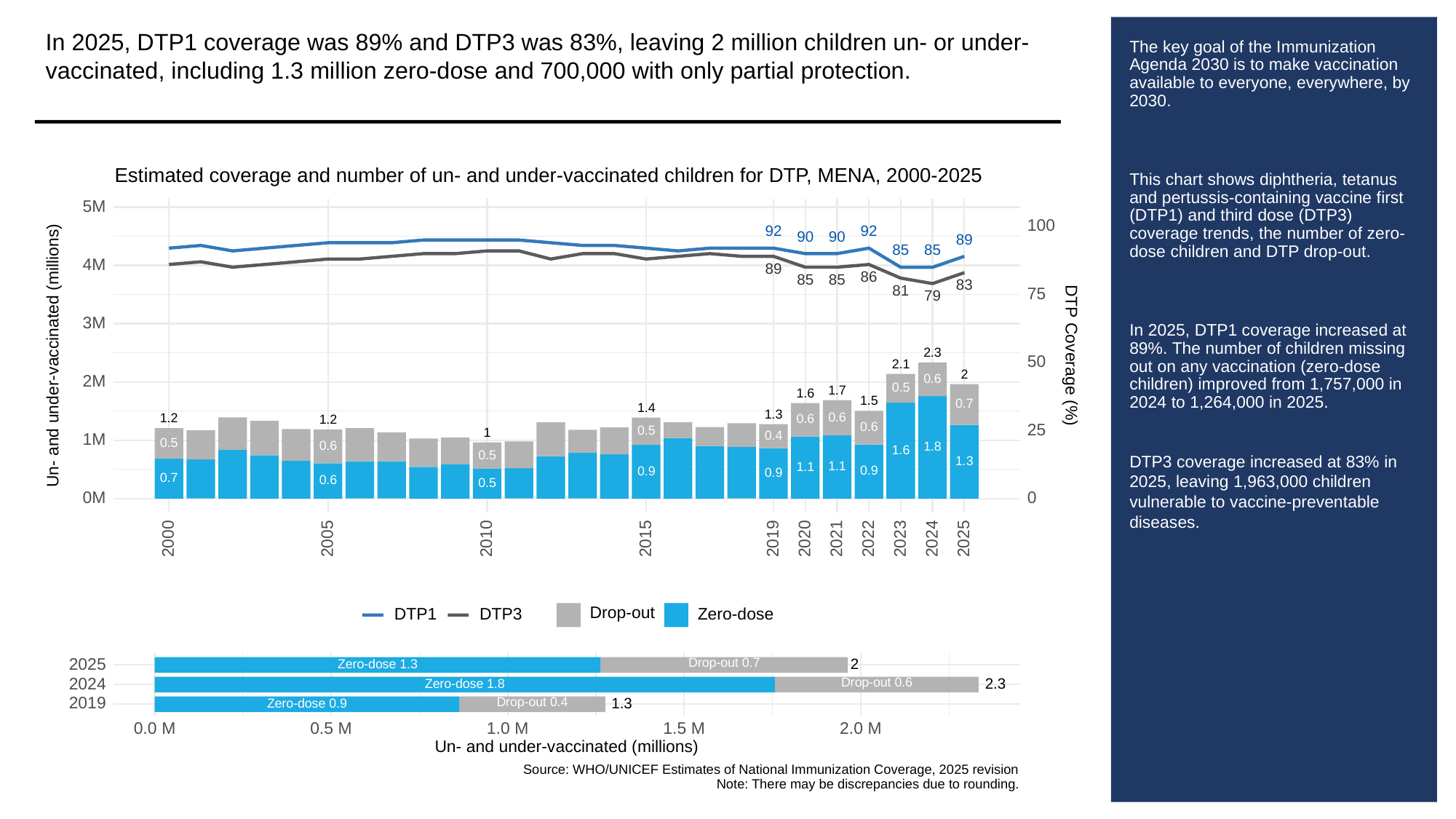

In 2025, DTP1 coverage was 89% and DTP3 was 83%, leaving 2 million children un- or under-vaccinated, including 1.3 million zero-dose and 700,000 with only partial protection.
# The key goal of the Immunization Agenda 2030 is to make vaccination available to everyone, everywhere, by 2030.

This chart shows diphtheria, tetanus and pertussis-containing vaccine first (DTP1) and third dose (DTP3) coverage trends, the number of zero-dose children and DTP drop-out.

In 2025, DTP1 coverage increased at 89%. The number of children missing out on any vaccination (zero-dose children) improved from 1,757,000 in 2024 to 1,264,000 in 2025.

DTP3 coverage increased at 83% in 2025, leaving 1,963,000 children vulnerable to vaccine-preventable diseases.

Estimated coverage and number of un- and under-vaccinated children for DTP, MENA, 2000-2025

5M

100
92
92
90
90
89

85
85

4M
89

86
85
85
83
81
75
79

3M

Un- and under-vaccinated (millions)
DTP Coverage (%)
2.3

50
2.1

2

0.6
2M

0.5

1.7
1.6

1.5
0.7

1.4
1.3

0.6
1.2
0.6
1.2

0.6

25

0.5

1

0.4

1M

0.5

0.6

1.8

1.6

0.5

1.3

1.1
1.1

0.9

0.9

0.9

0.7
0.6
0.5
0M
0

2023
2000
2005
2010
2015
2019
2020
2021
2022
2024
2025

Drop-out
DTP3
Zero-dose
DTP1

Drop-out 0.7
2025
2
Zero-dose 1.3

Drop-out 0.6
2024
2.3
Zero-dose 1.8

Drop-out 0.4
2019
1.3
Zero-dose 0.9

0.0 M
0.5 M
1.0 M
1.5 M
2.0 M
Un- and under-vaccinated (millions)
Source: WHO/UNICEF Estimates of National Immunization Coverage, 2025 revision
Note: There may be discrepancies due to rounding.